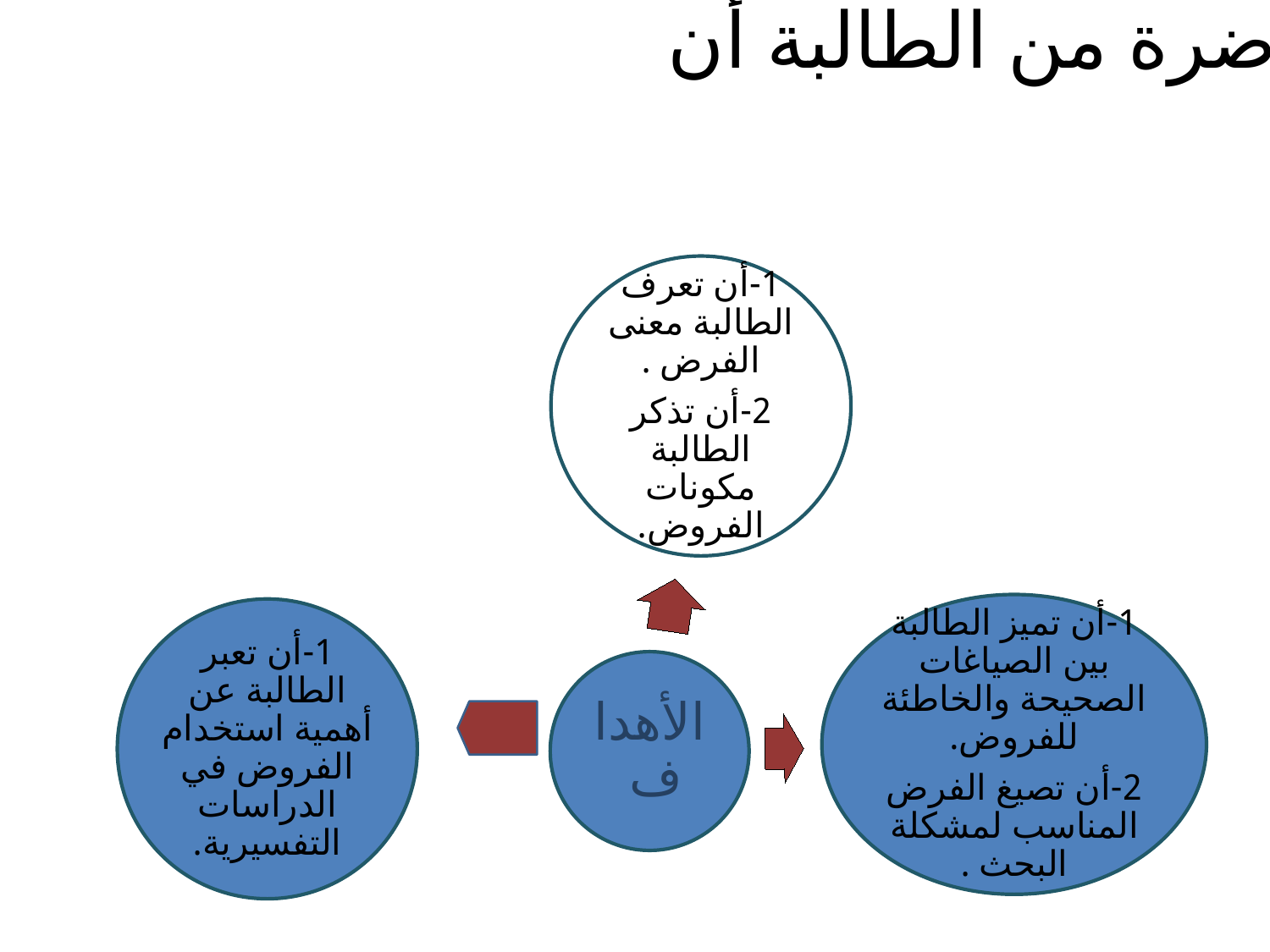

# يتوقع بعد المحاضرة من الطالبة أن
الأهداف

1-أن تعرف الطالبة معنى الفرض .
2-أن تذكر الطالبة مكونات الفروض.

1-أن تميز الطالبة بين الصياغات الصحيحة والخاطئة للفروض.
2-أن تصيغ الفرض المناسب لمشكلة البحث .

1-أن تعبر الطالبة عن أهمية استخدام الفروض في الدراسات التفسيرية.